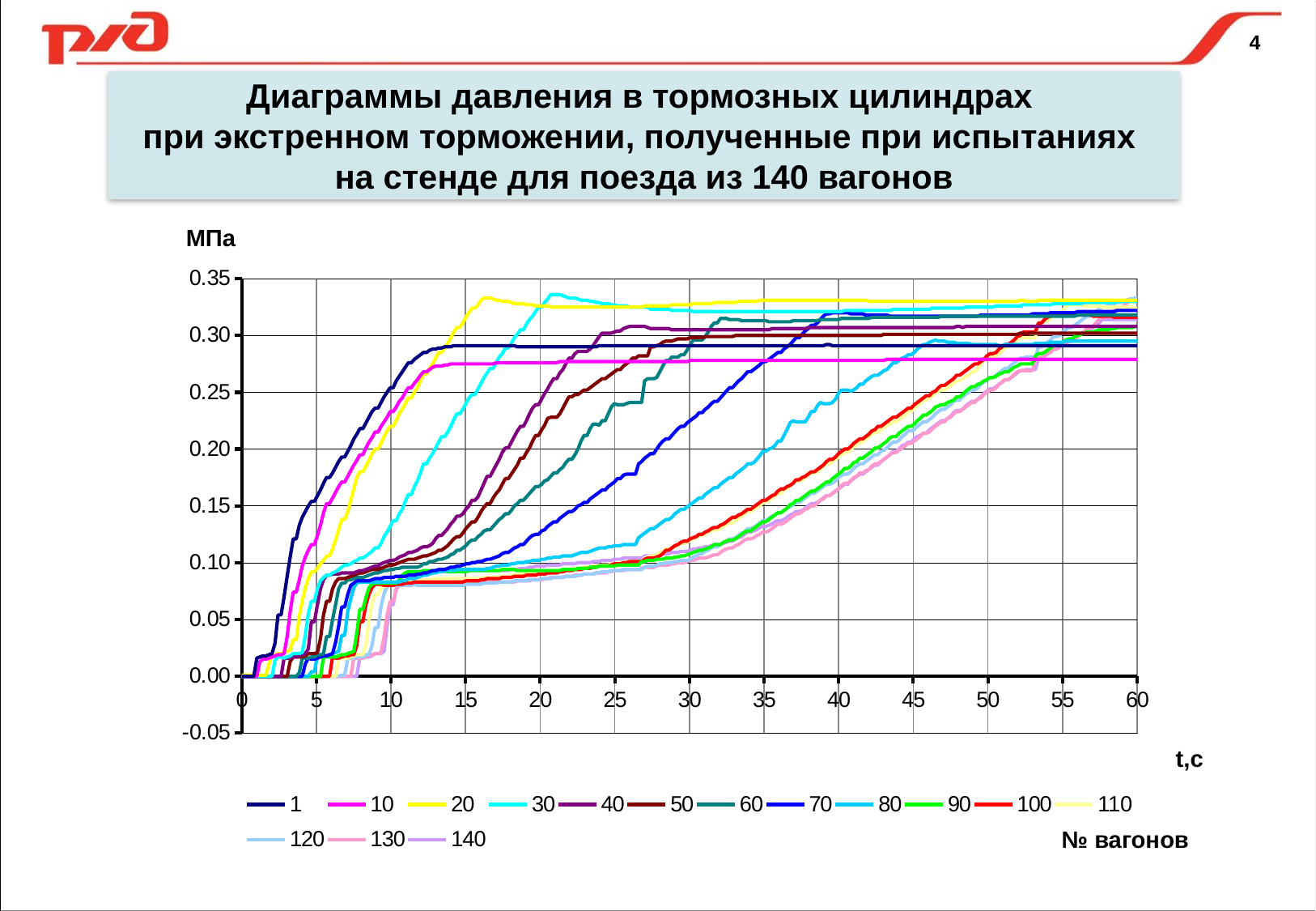

4
Диаграммы давления в тормозных цилиндрах
при экстренном торможении, полученные при испытаниях
на стенде для поезда из 140 вагонов
МПа

### Chart

| Category | 1 | 10 | 20 | 30 | 40 | 50 | 60 | 70 | 80 | 90 | 100 | 110 | 120 | 130 | 140 |
|---|---|---|---|---|---|---|---|---|---|---|---|---|---|---|---|
t,с
№ вагонов